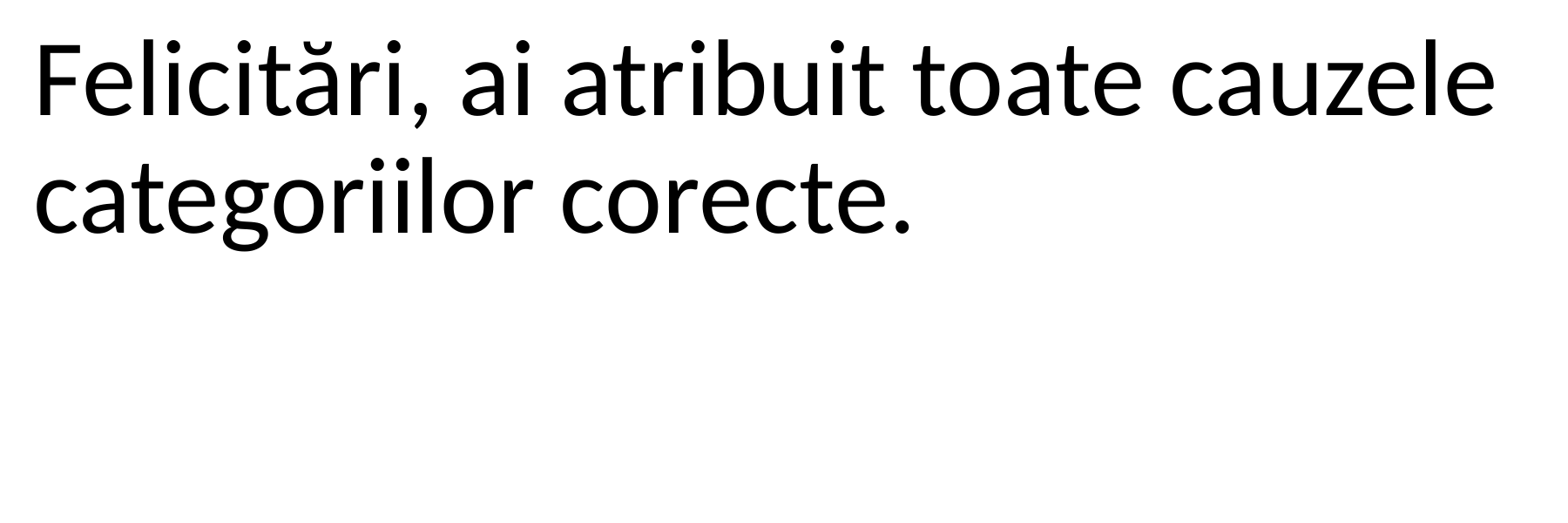

Felicitări, ai atribuit toate cauzele categoriilor corecte.